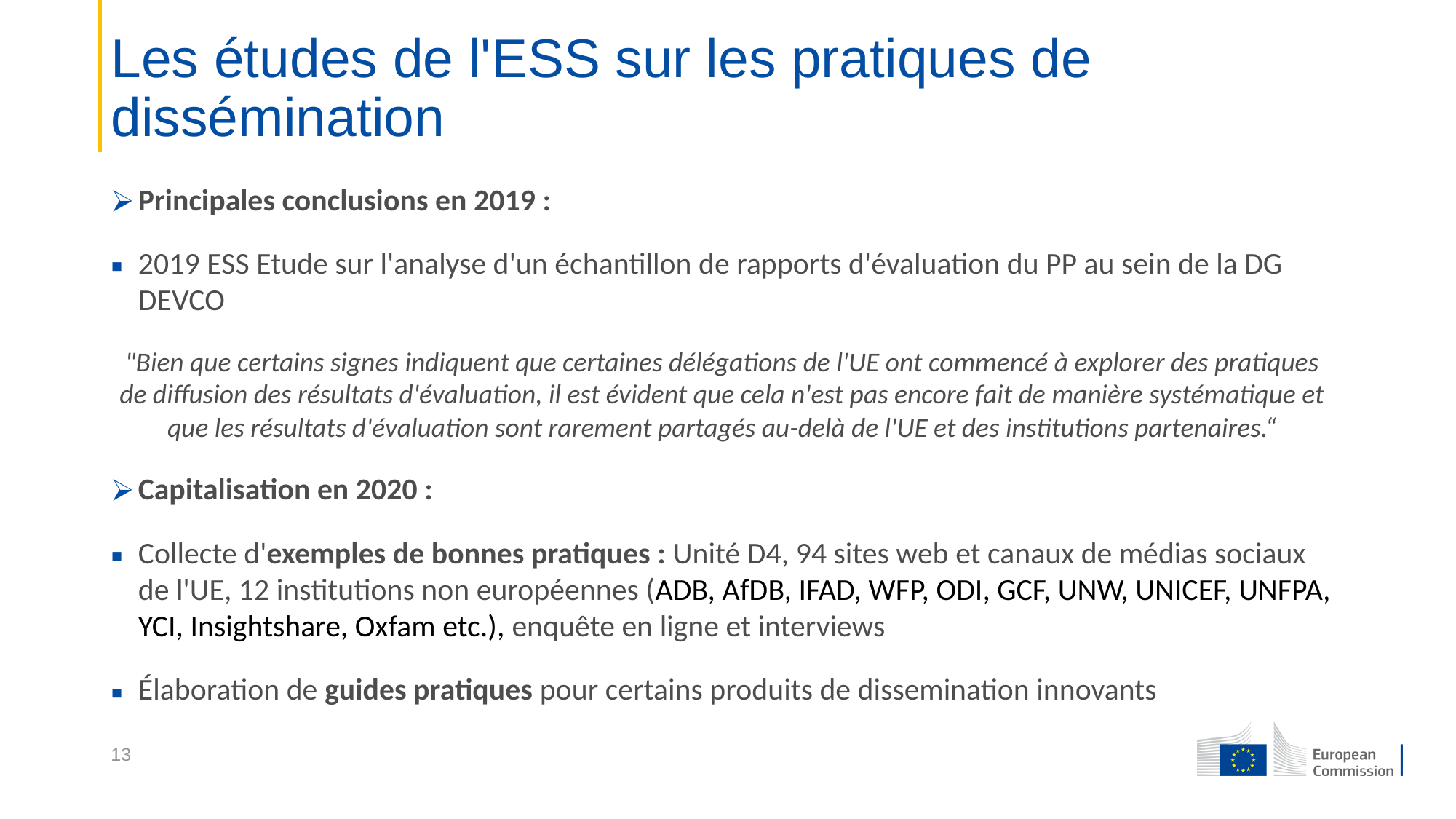

# Les études de l'ESS sur les pratiques de dissémination
Principales conclusions en 2019 :
2019 ESS Etude sur l'analyse d'un échantillon de rapports d'évaluation du PP au sein de la DG DEVCO
"Bien que certains signes indiquent que certaines délégations de l'UE ont commencé à explorer des pratiques de diffusion des résultats d'évaluation, il est évident que cela n'est pas encore fait de manière systématique et que les résultats d'évaluation sont rarement partagés au-delà de l'UE et des institutions partenaires.“
Capitalisation en 2020 :
Collecte d'exemples de bonnes pratiques : Unité D4, 94 sites web et canaux de médias sociaux de l'UE, 12 institutions non européennes (ADB, AfDB, IFAD, WFP, ODI, GCF, UNW, UNICEF, UNFPA, YCI, Insightshare, Oxfam etc.), enquête en ligne et interviews
Élaboration de guides pratiques pour certains produits de dissemination innovants
13